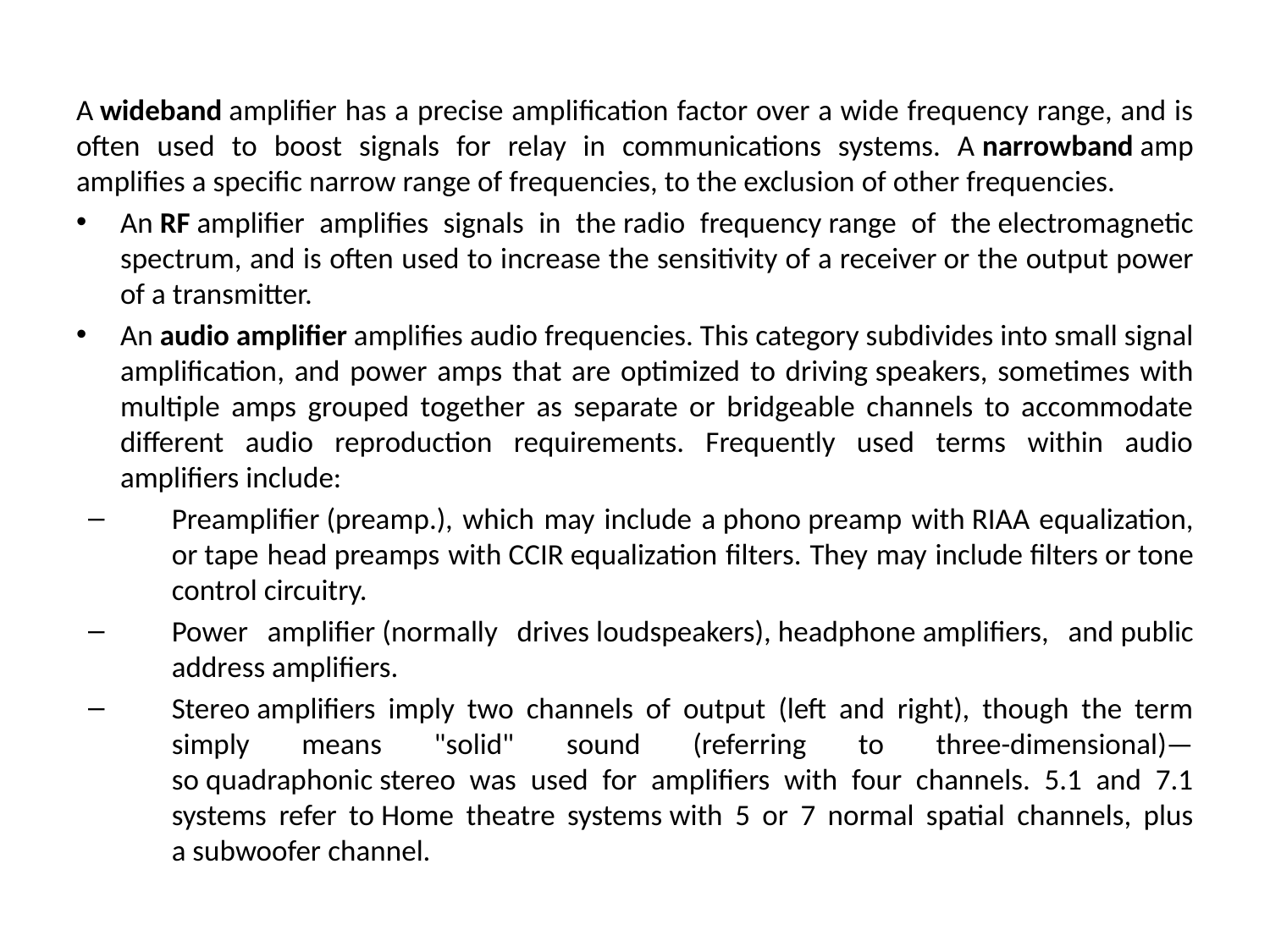

A wideband amplifier has a precise amplification factor over a wide frequency range, and is often used to boost signals for relay in communications systems. A narrowband amp amplifies a specific narrow range of frequencies, to the exclusion of other frequencies.
An RF amplifier amplifies signals in the radio frequency range of the electromagnetic spectrum, and is often used to increase the sensitivity of a receiver or the output power of a transmitter.
An audio amplifier amplifies audio frequencies. This category subdivides into small signal amplification, and power amps that are optimized to driving speakers, sometimes with multiple amps grouped together as separate or bridgeable channels to accommodate different audio reproduction requirements. Frequently used terms within audio amplifiers include:
Preamplifier (preamp.), which may include a phono preamp with RIAA equalization, or tape head preamps with CCIR equalization filters. They may include filters or tone control circuitry.
Power amplifier (normally drives loudspeakers), headphone amplifiers, and public address amplifiers.
Stereo amplifiers imply two channels of output (left and right), though the term simply means "solid" sound (referring to three-dimensional)—so quadraphonic stereo was used for amplifiers with four channels. 5.1 and 7.1 systems refer to Home theatre systems with 5 or 7 normal spatial channels, plus a subwoofer channel.